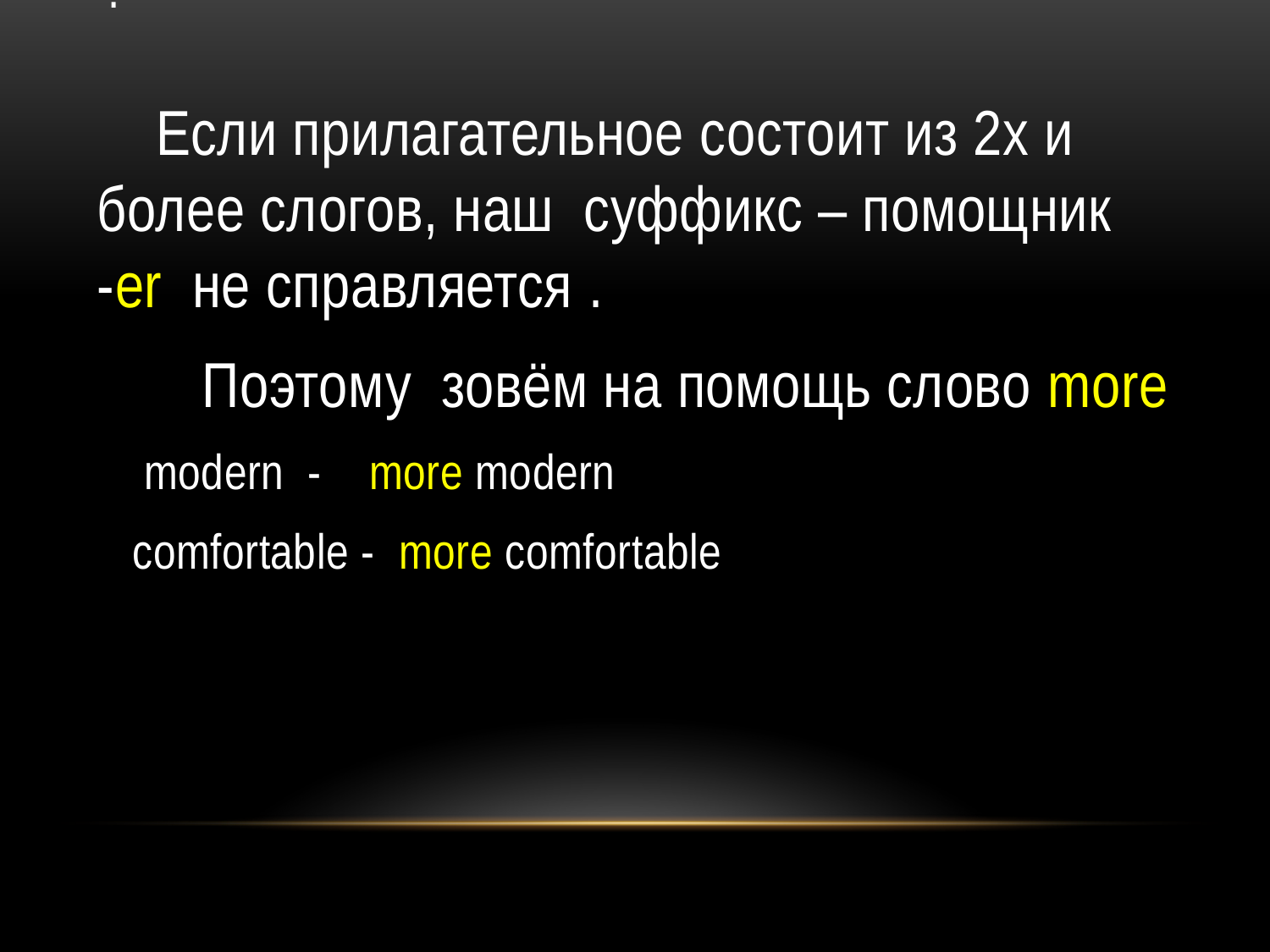

# .

     Если прилагательное состоит из 2х и более слогов, наш  суффикс – помощник    -er  не справляется .
       Поэтому  зовём на помощь слово more
    modern  -    more modern
   comfortable -  more comfortable